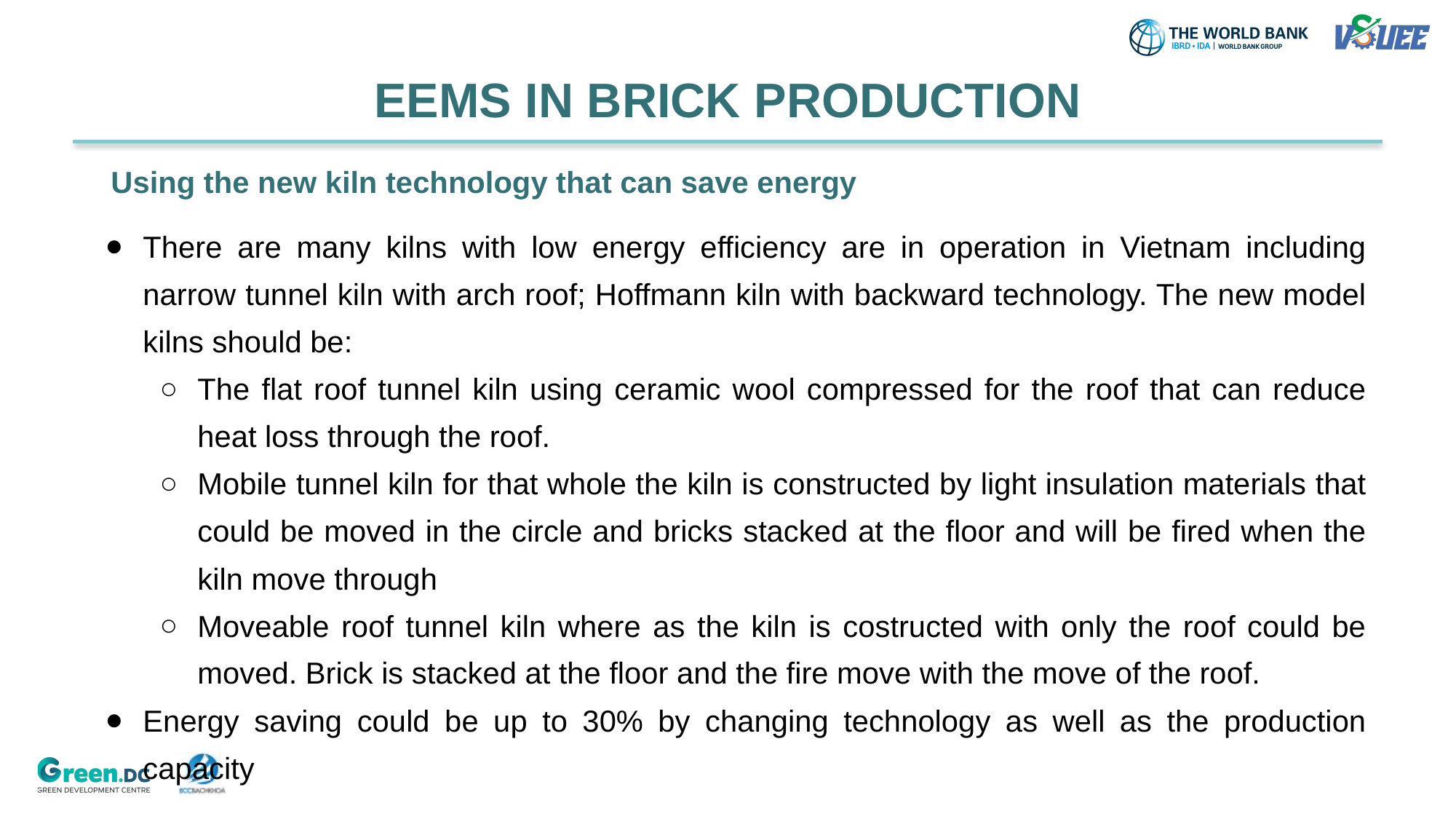

EEMS IN BRICK PRODUCTION
# Using the new kiln technology that can save energy
There are many kilns with low energy efficiency are in operation in Vietnam including narrow tunnel kiln with arch roof; Hoffmann kiln with backward technology. The new model kilns should be:
The flat roof tunnel kiln using ceramic wool compressed for the roof that can reduce heat loss through the roof.
Mobile tunnel kiln for that whole the kiln is constructed by light insulation materials that could be moved in the circle and bricks stacked at the floor and will be fired when the kiln move through
Moveable roof tunnel kiln where as the kiln is costructed with only the roof could be moved. Brick is stacked at the floor and the fire move with the move of the roof.
Energy saving could be up to 30% by changing technology as well as the production capacity